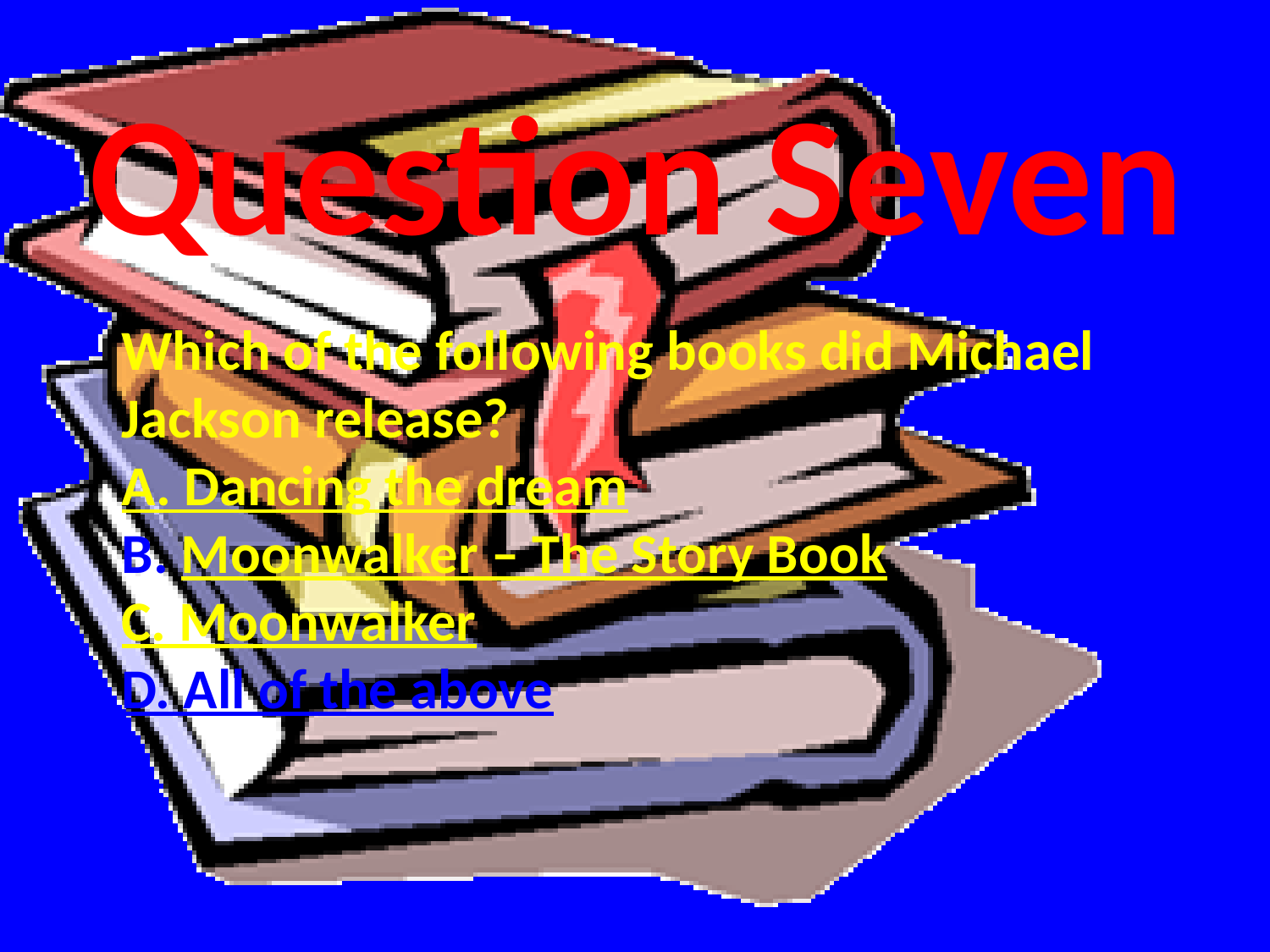

Question Seven
Which of the following books did Michael Jackson release?
A. Dancing the dream
B. Moonwalker – The Story Book
C. Moonwalker
D. All of the above